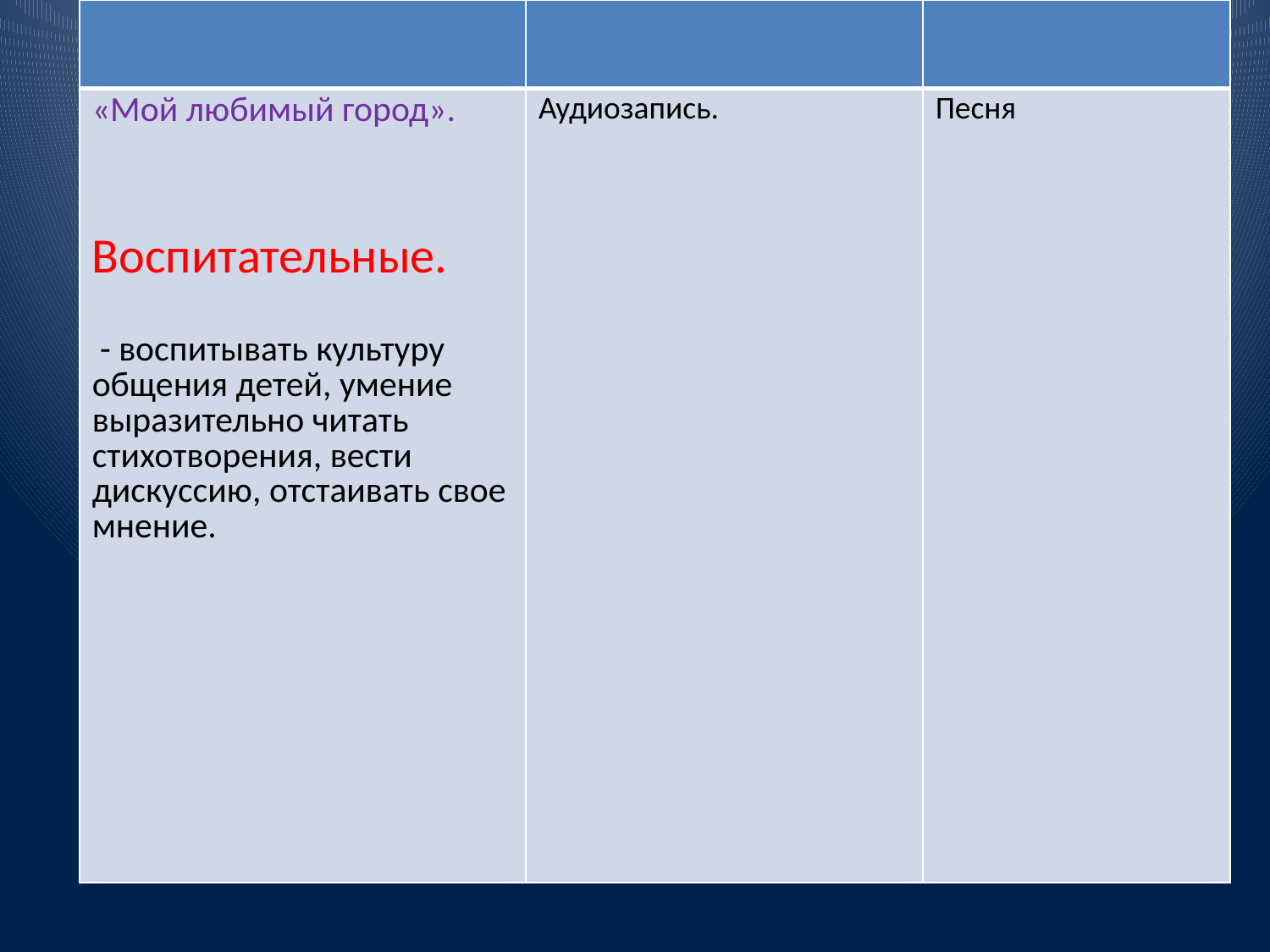

|  |  |  |
| --- | --- | --- |
| «Мой любимый город». Воспитательные. - воспитывать культуру общения детей, умение выразительно читать стихотворения, вести дискуссию, отстаивать свое мнение. | Аудиозапись. | Песня |